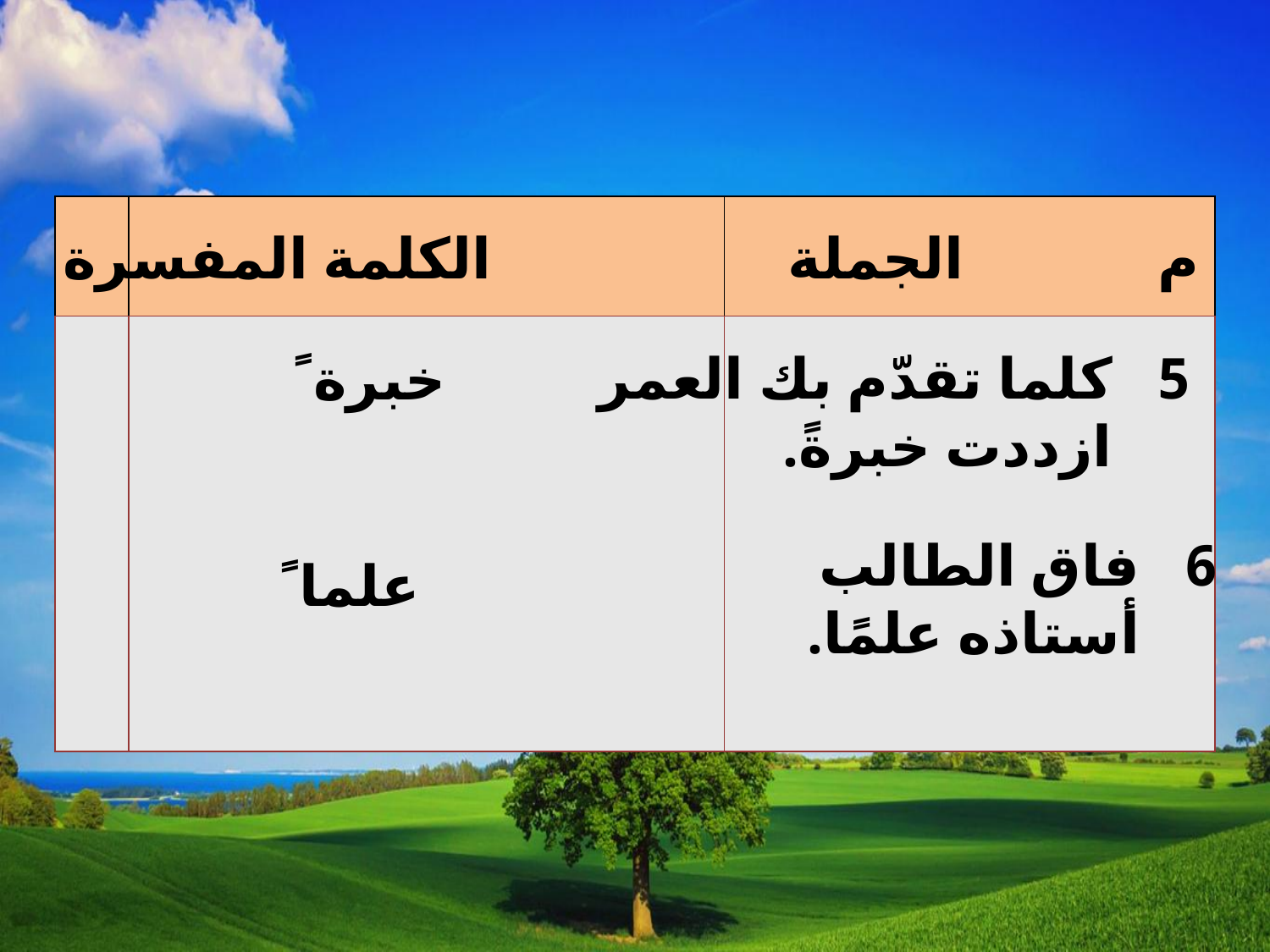

|  |  |  |
| --- | --- | --- |
|  |  |  |
الكلمة المفسرة
الجملة
م
كلما تقدّم بك العمر ازددت خبرةً.
5
خبرة ً
فاق الطالب أستاذه علمًا.
6
علما ً